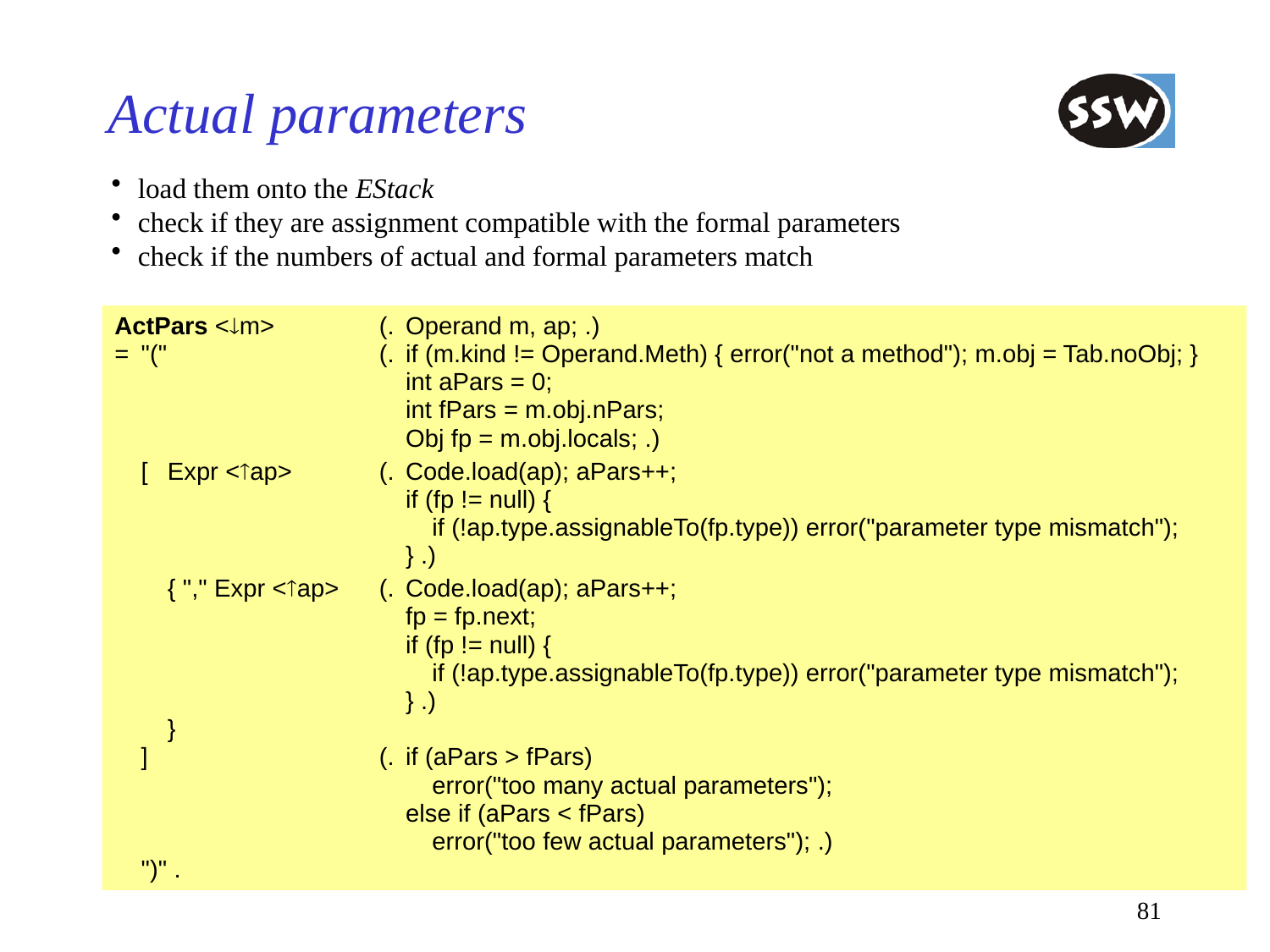

# Actual parameters
load them onto the EStack
check if they are assignment compatible with the formal parameters
check if the numbers of actual and formal parameters match
ActPars <↓m>	(.	Operand m, ap; .)
=	"("			(.	if (m.kind != Operand.Meth) { error("not a method"); m.obj = Tab.noObj; }
					int aPars = 0;
					int fPars = m.obj.nPars;
					Obj fp = m.obj.locals; .)
	[	Expr <↑ap>	(.	Code.load(ap); aPars++;
					if (fp != null) {
						if (!ap.type.assignableTo(fp.type)) error("parameter type mismatch");
					} .)
		{ "," Expr <↑ap>	(.	Code.load(ap); aPars++;
					fp = fp.next;
					if (fp != null) {
						if (!ap.type.assignableTo(fp.type)) error("parameter type mismatch");
					} .)
		}
	]			(.	if (aPars > fPars)
						error("too many actual parameters");
					else if (aPars < fPars)
						error("too few actual parameters"); .)
	")" .
81